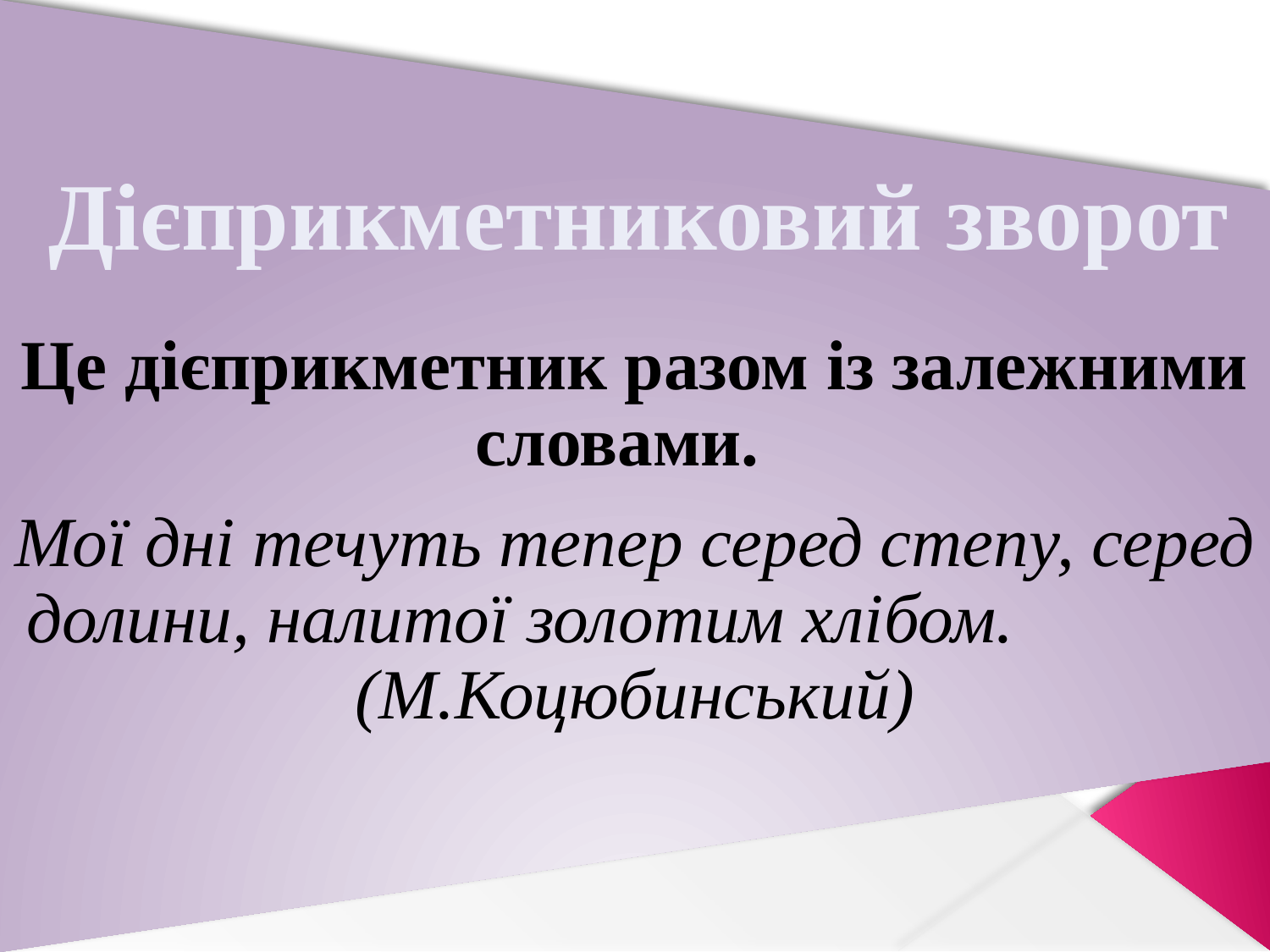

Це дієприкметник разом із залежними словами.
Мої дні течуть тепер серед степу, серед долини, налитої золотим хлібом.              (М.Коцюбинський)
Дієприкметниковий зворот